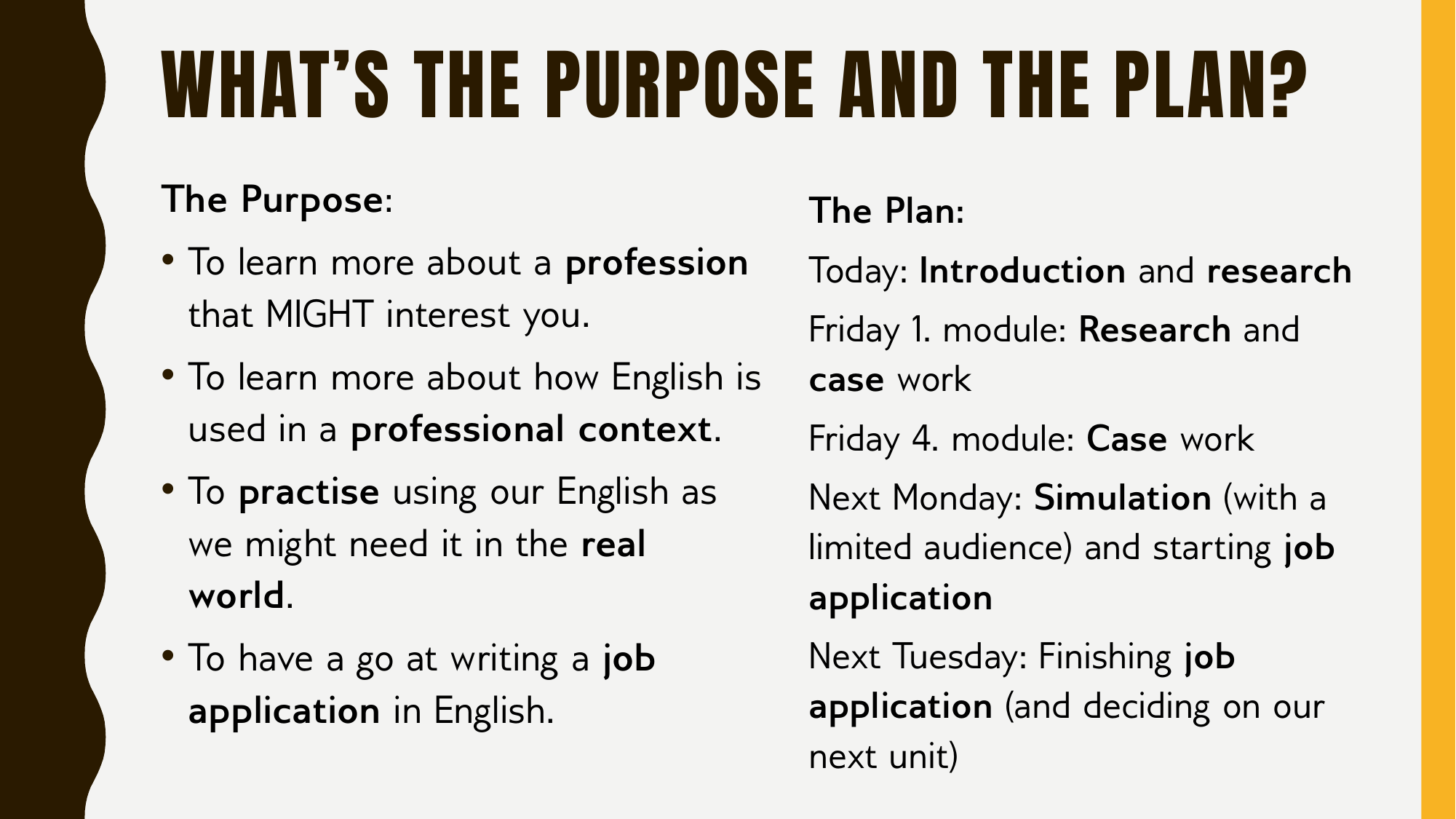

# What’s the purpose and the plan?
The Purpose:
To learn more about a profession that MIGHT interest you.
To learn more about how English is used in a professional context.
To practise using our English as we might need it in the real world.
To have a go at writing a job application in English.
The Plan:
Today: Introduction and research
Friday 1. module: Research and case work
Friday 4. module: Case work
Next Monday: Simulation (with a limited audience) and starting job application
Next Tuesday: Finishing job application (and deciding on our next unit)